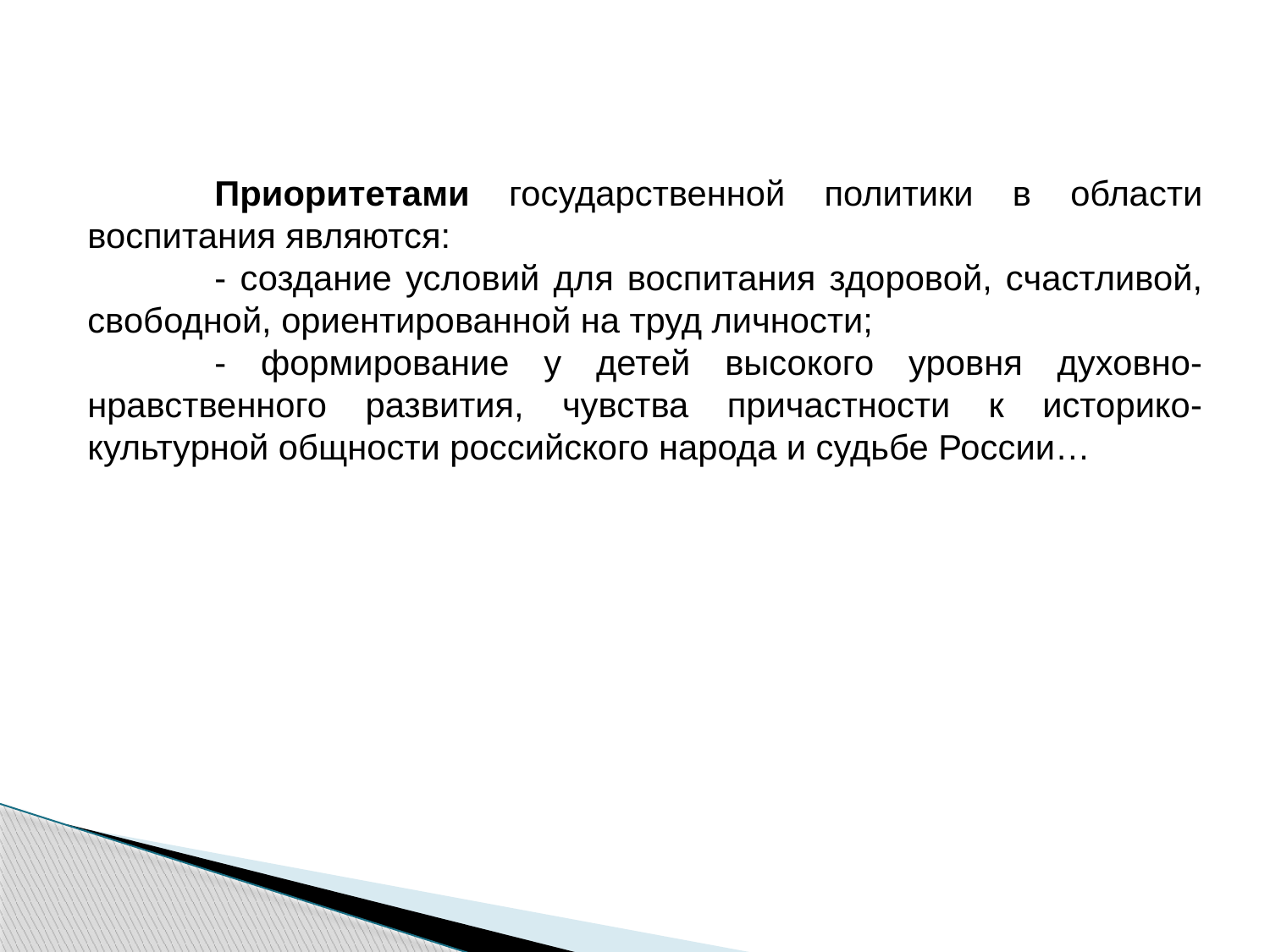

Приоритетами государственной политики в области воспитания являются:
	- создание условий для воспитания здоровой, счастливой, свободной, ориентированной на труд личности;
	- формирование у детей высокого уровня духовно-нравственного развития, чувства причастности к историко-культурной общности российского народа и судьбе России…